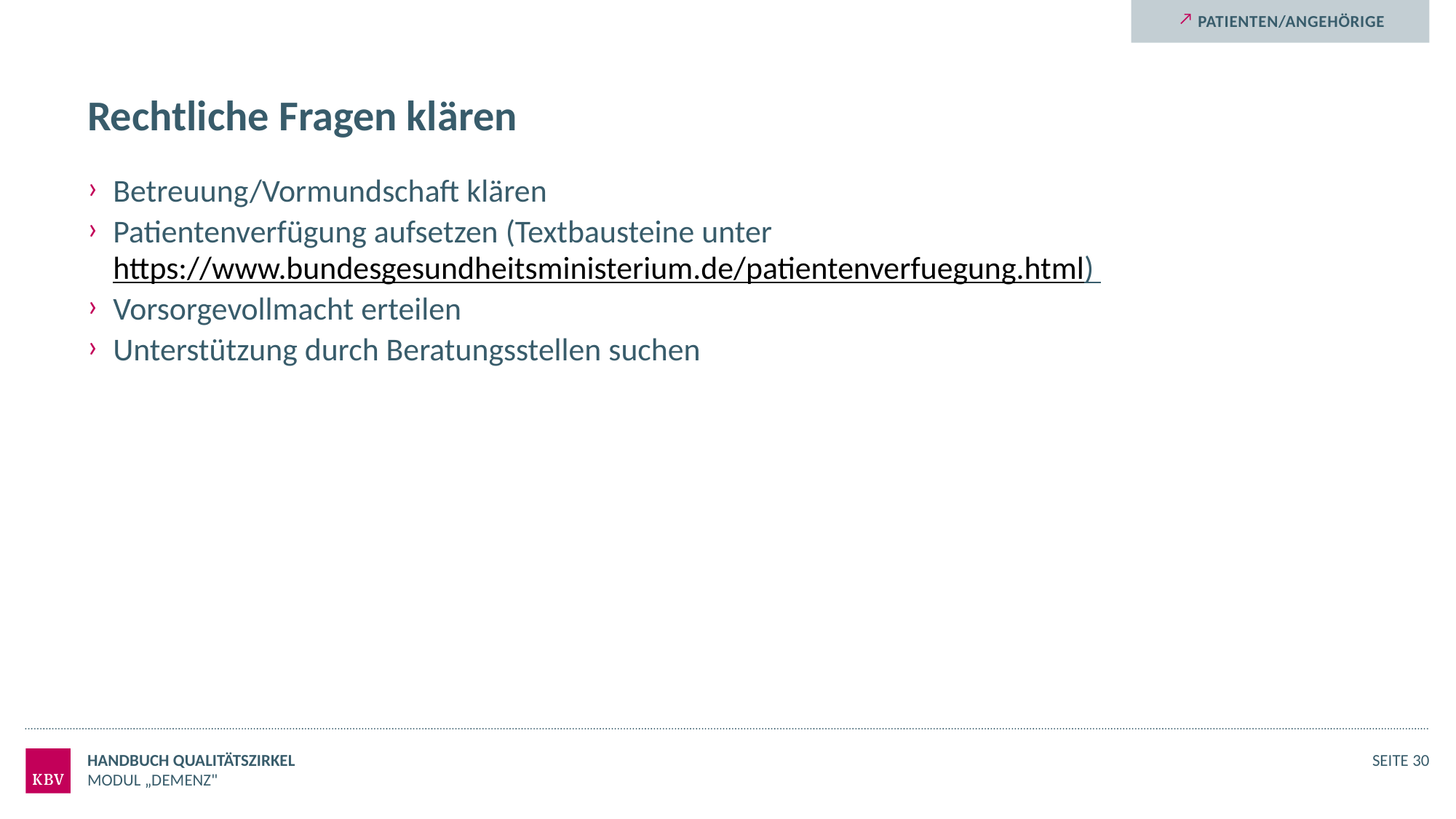

Patienten/Angehörige
# Rechtliche Fragen klären
Betreuung/Vormundschaft klären
Patientenverfügung aufsetzen (Textbausteine unter https://www.bundesgesundheitsministerium.de/patientenverfuegung.html)
Vorsorgevollmacht erteilen
Unterstützung durch Beratungsstellen suchen
Handbuch Qualitätszirkel
Seite 30
Modul „Demenz"